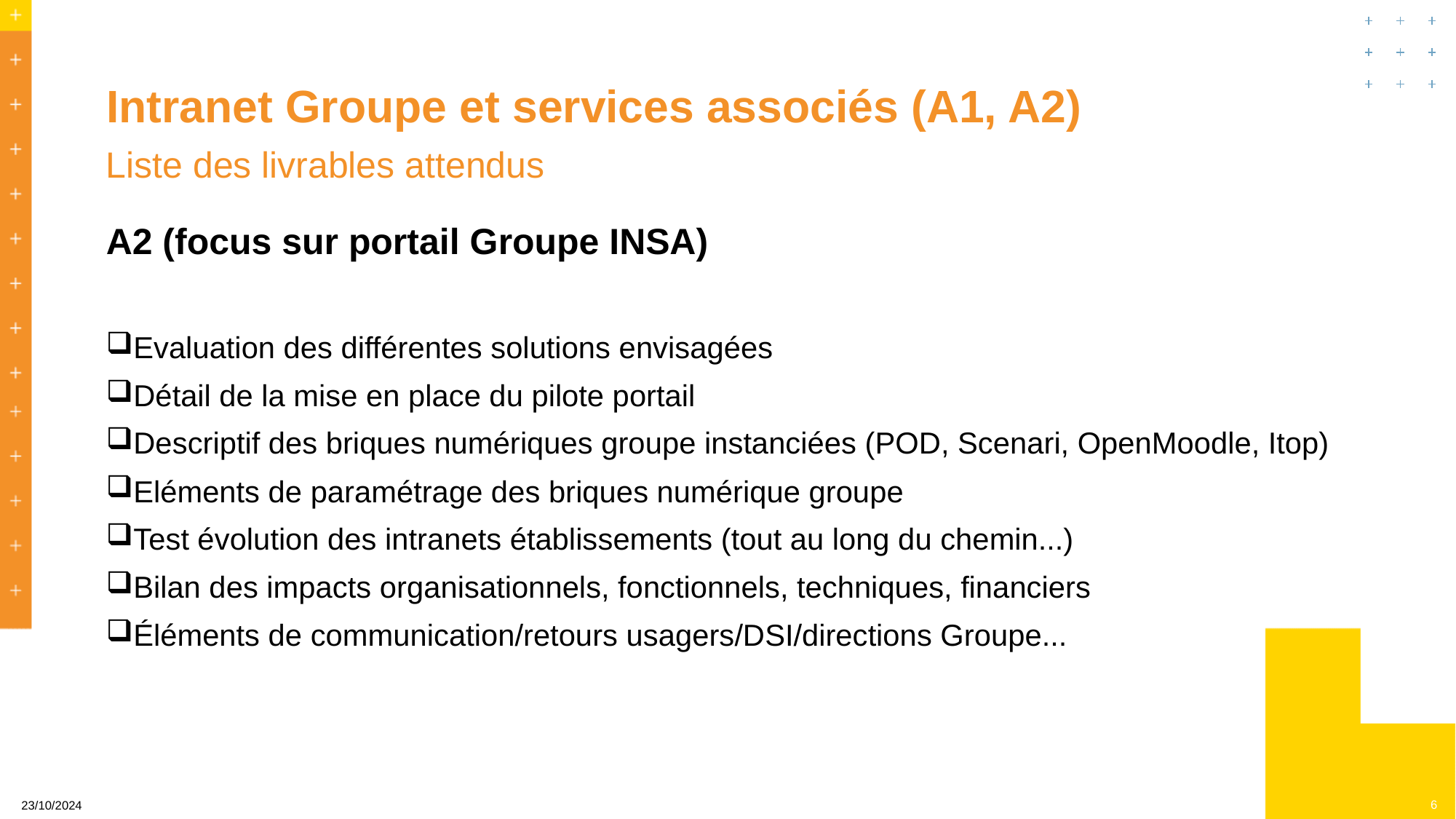

# Intranet Groupe et services associés (A1, A2)
Liste des livrables attendus

A2 (focus sur portail Groupe INSA)

Evaluation des différentes solutions envisagées
Détail de la mise en place du pilote portail
Descriptif des briques numériques groupe instanciées (POD, Scenari, OpenMoodle, Itop)
Eléments de paramétrage des briques numérique groupe
Test évolution des intranets établissements (tout au long du chemin...)
Bilan des impacts organisationnels, fonctionnels, techniques, financiers
Éléments de communication/retours usagers/DSI/directions Groupe...

6
23/10/2024